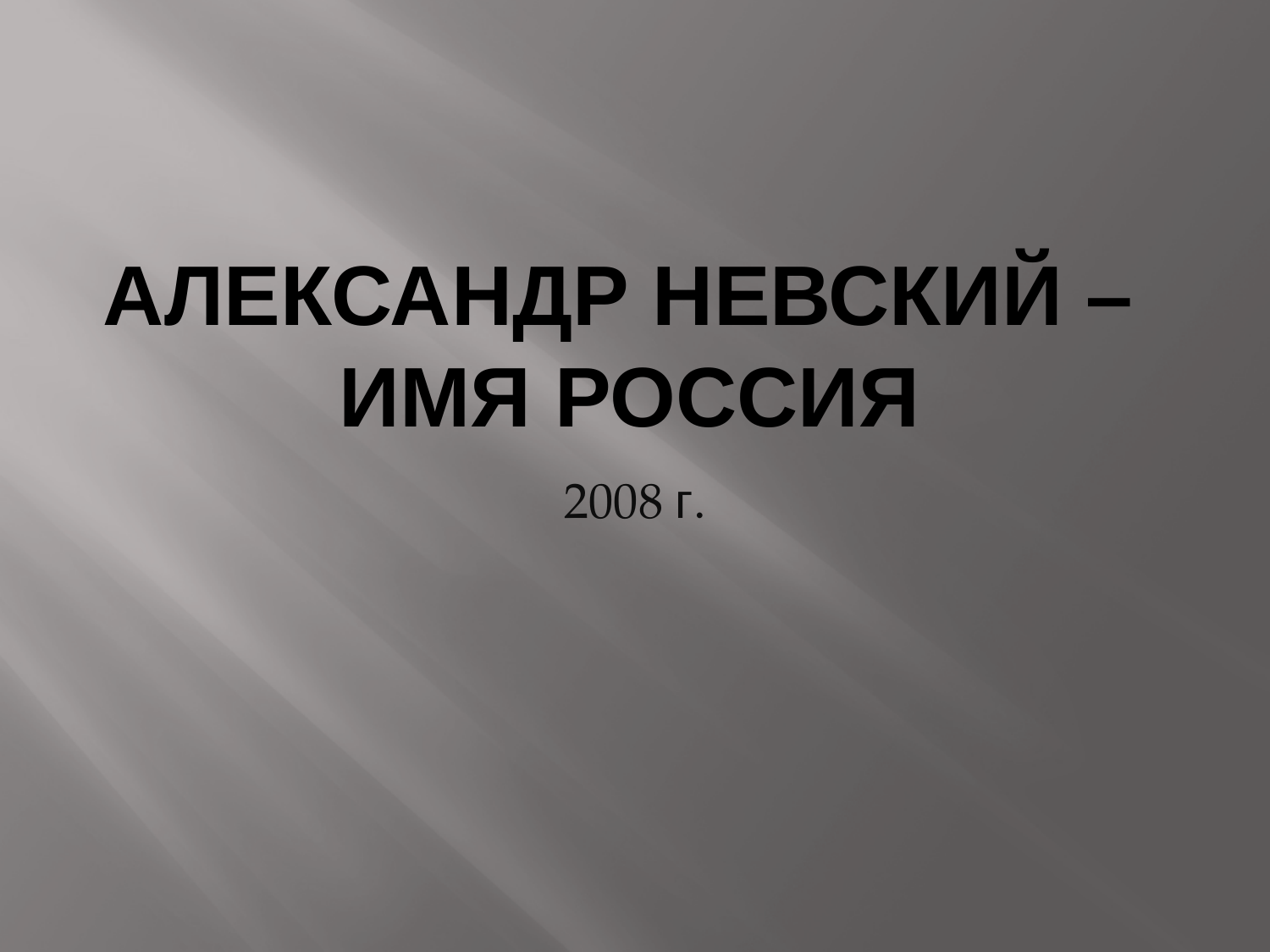

# Александр Невский – имя Россия
2008 г.